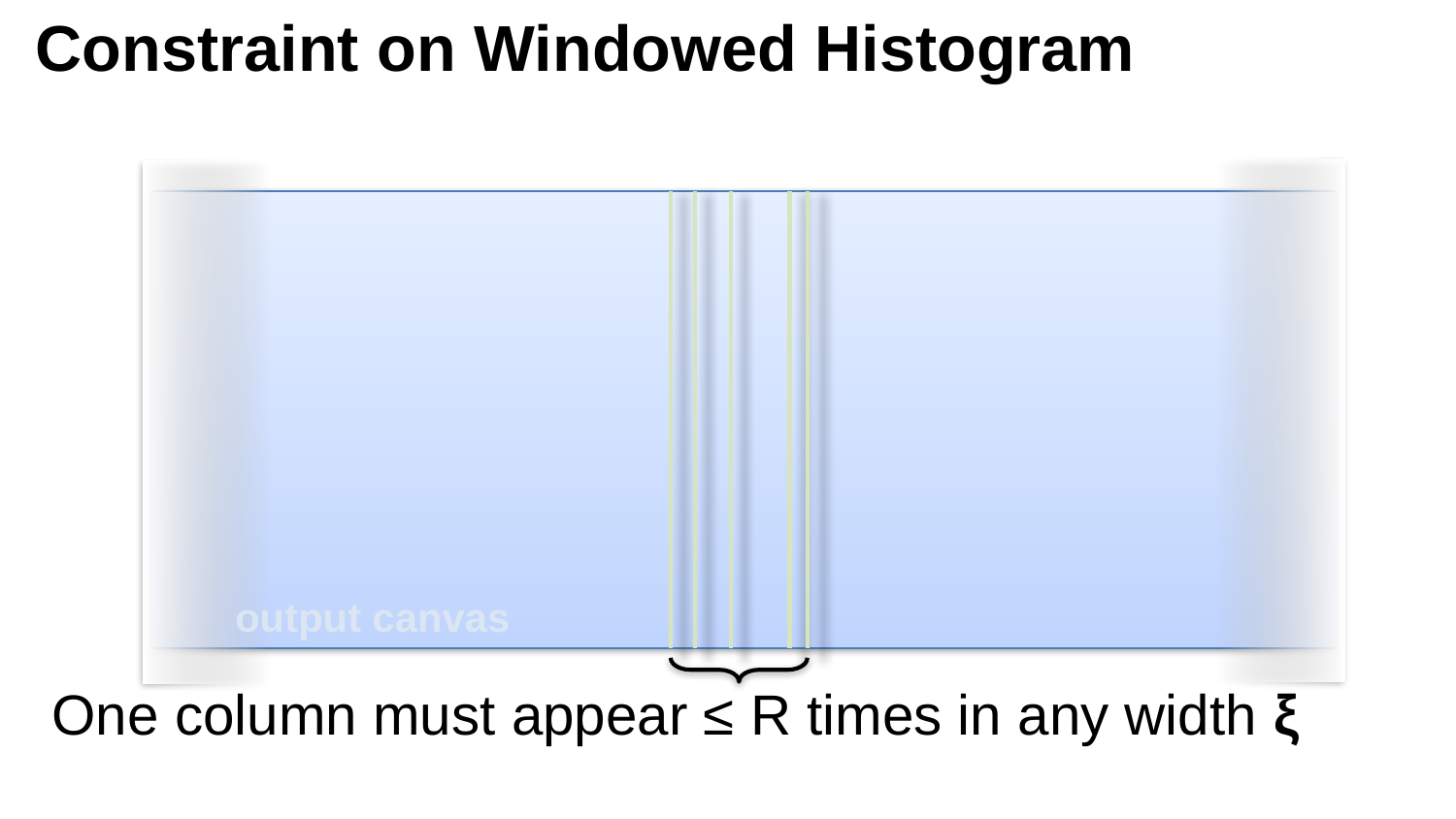

# Constraint on Windowed Histogram
ξ

One column must appear ≤ R times in any width ξ
output canvas